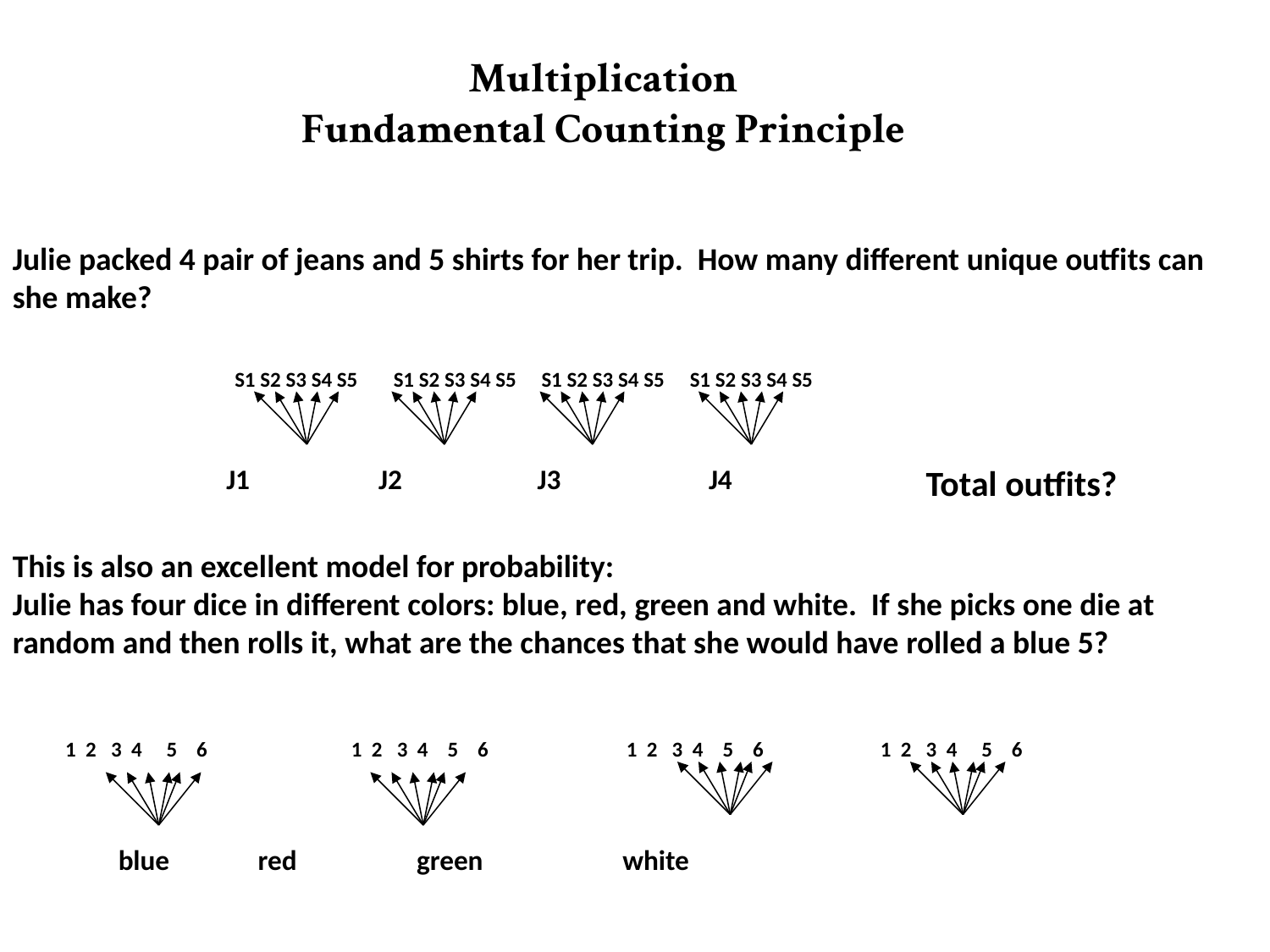

# Multiplication Fundamental Counting Principle
Julie packed 4 pair of jeans and 5 shirts for her trip.  How many different unique outfits can she make?

S1 S2 S3 S4 S5

S1 S2 S3 S4 S5

S1 S2 S3 S4 S5

S1 S2 S3 S4 S5

  J1	      J2	           J3	                  J4
Total outfits?

This is also an excellent model for probability:
Julie has four dice in different colors: blue, red, green and white.  If she picks one die at random and then rolls it, what are the chances that she would have rolled a blue 5?
1  2   3  4     5    6

1  2   3  4    5    6

1  2   3  4    5    6

1  2   3  4     5    6

          blue	            red	                 green                      white